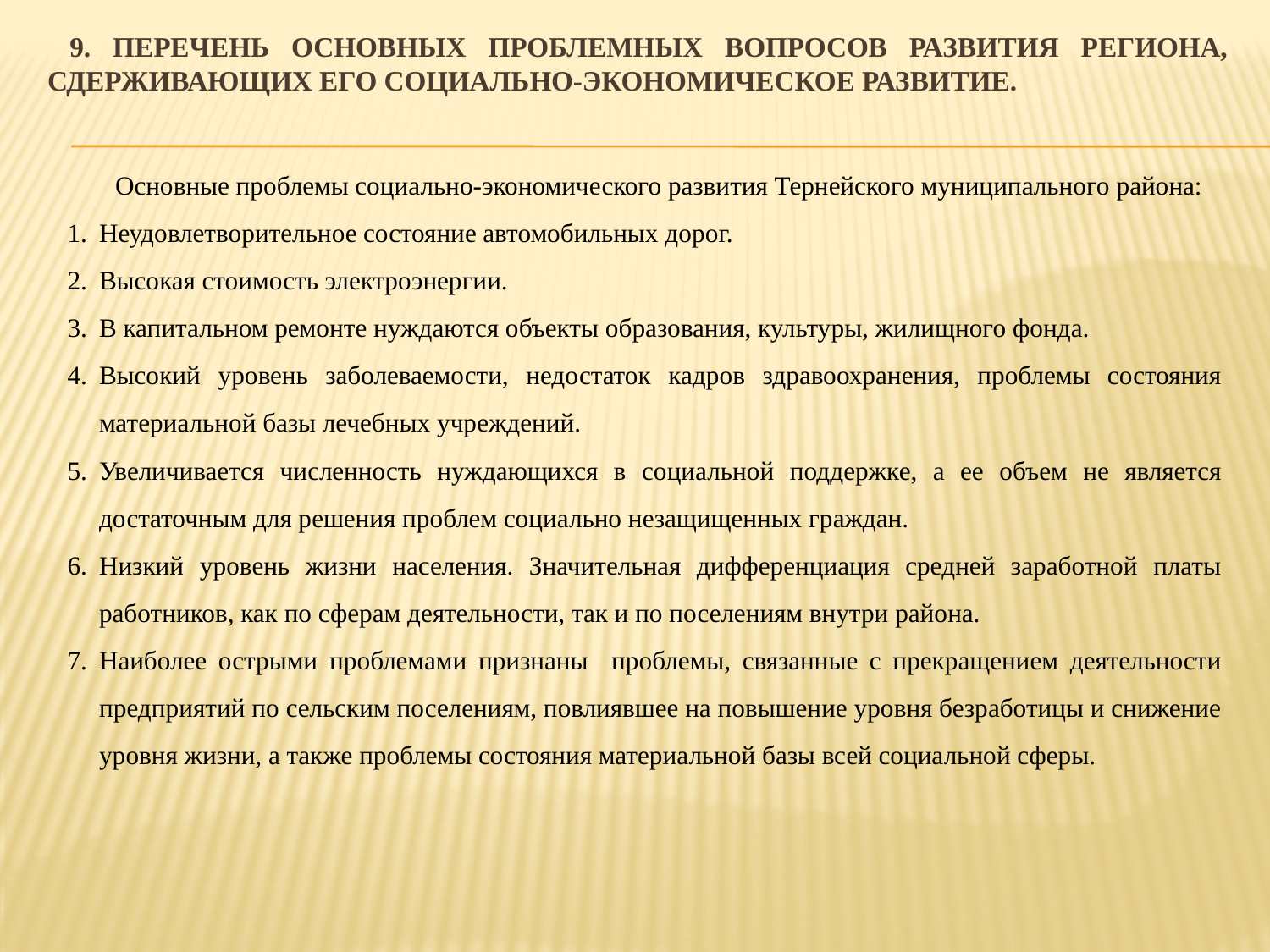

# 9. Перечень основных проблемных вопросов развития региона, сдерживающих его социально-экономическое развитие.
Основные проблемы социально-экономического развития Тернейского муниципального района:
Неудовлетворительное состояние автомобильных дорог.
Высокая стоимость электроэнергии.
В капитальном ремонте нуждаются объекты образования, культуры, жилищного фонда.
Высокий уровень заболеваемости, недостаток кадров здравоохранения, проблемы состояния материальной базы лечебных учреждений.
Увеличивается численность нуждающихся в социальной поддержке, а ее объем не является достаточным для решения проблем социально незащищенных граждан.
Низкий уровень жизни населения. Значительная дифференциация средней заработной платы работников, как по сферам деятельности, так и по поселениям внутри района.
Наиболее острыми проблемами признаны  проблемы, связанные с прекращением деятельности предприятий по сельским поселениям, повлиявшее на повышение уровня безработицы и снижение уровня жизни, а также проблемы состояния материальной базы всей социальной сферы.